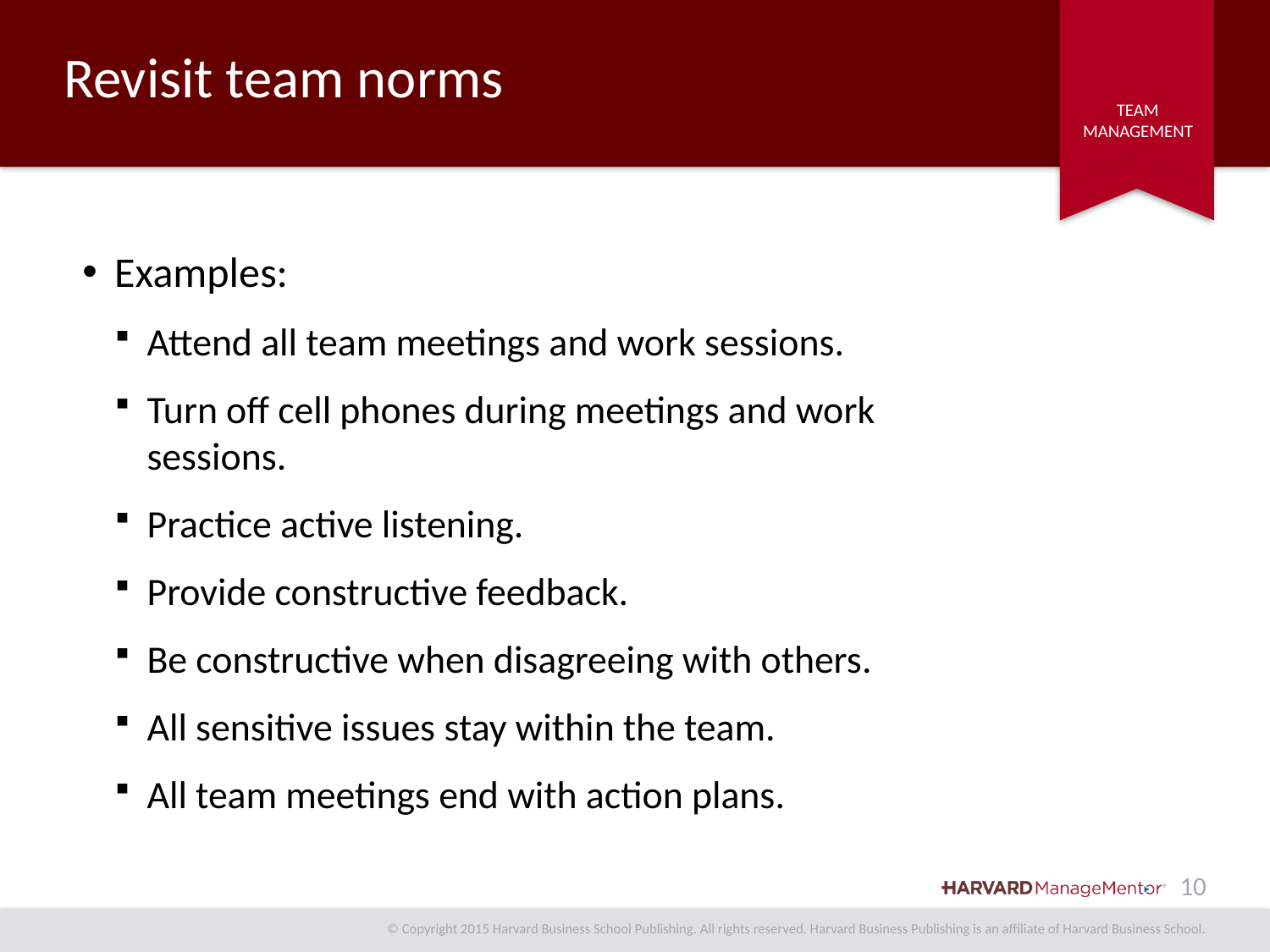

# Revisit team norms
Examples:
Attend all team meetings and work sessions.
Turn off cell phones during meetings and work sessions.
Practice active listening.
Provide constructive feedback.
Be constructive when disagreeing with others.
All sensitive issues stay within the team.
All team meetings end with action plans.